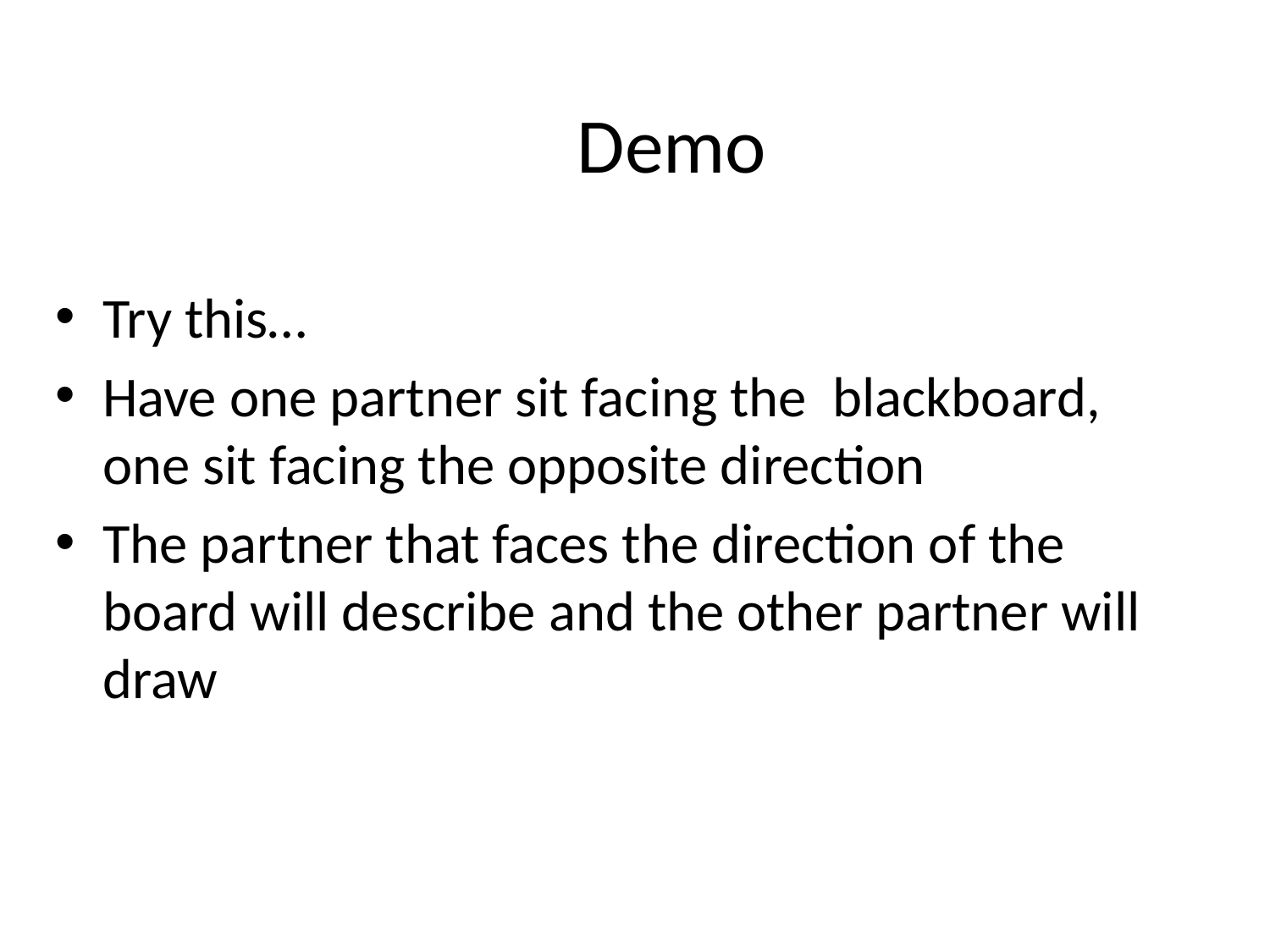

# Demo
Try this…
Have one partner sit facing the  blackboard, one sit facing the opposite direction
The partner that faces the direction of the board will describe and the other partner will draw